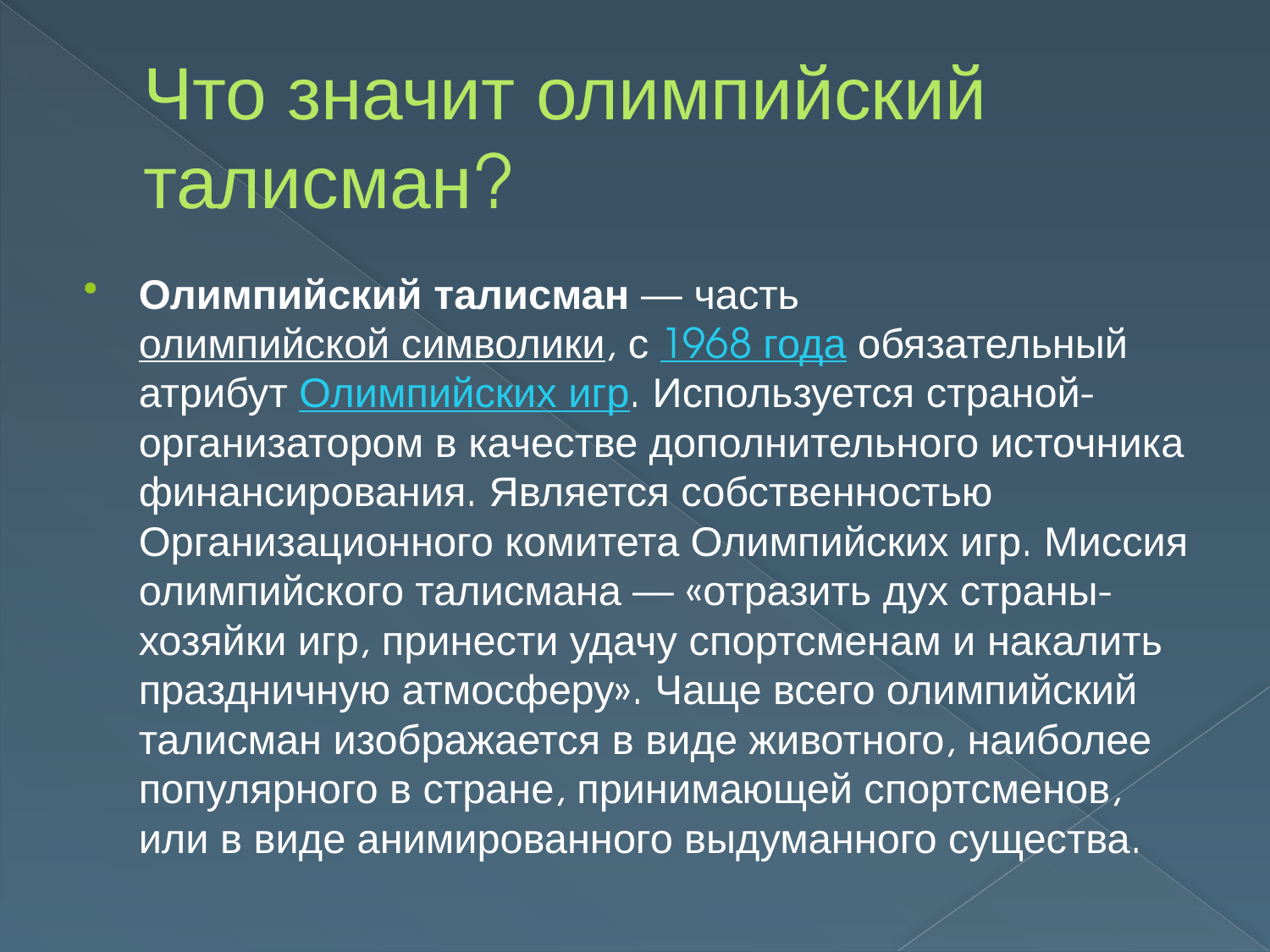

# Что значит олимпийский талисман?
Олимпийский талисман — часть олимпийской символики, с 1968 года обязательный атрибут Олимпийских игр. Используется страной-организатором в качестве дополнительного источника финансирования. Является собственностью Организационного комитета Олимпийских игр. Миссия олимпийского талисмана — «отразить дух страны-хозяйки игр, принести удачу спортсменам и накалить праздничную атмосферу». Чаще всего олимпийский талисман изображается в виде животного, наиболее популярного в стране, принимающей спортсменов, или в виде анимированного выдуманного существа.